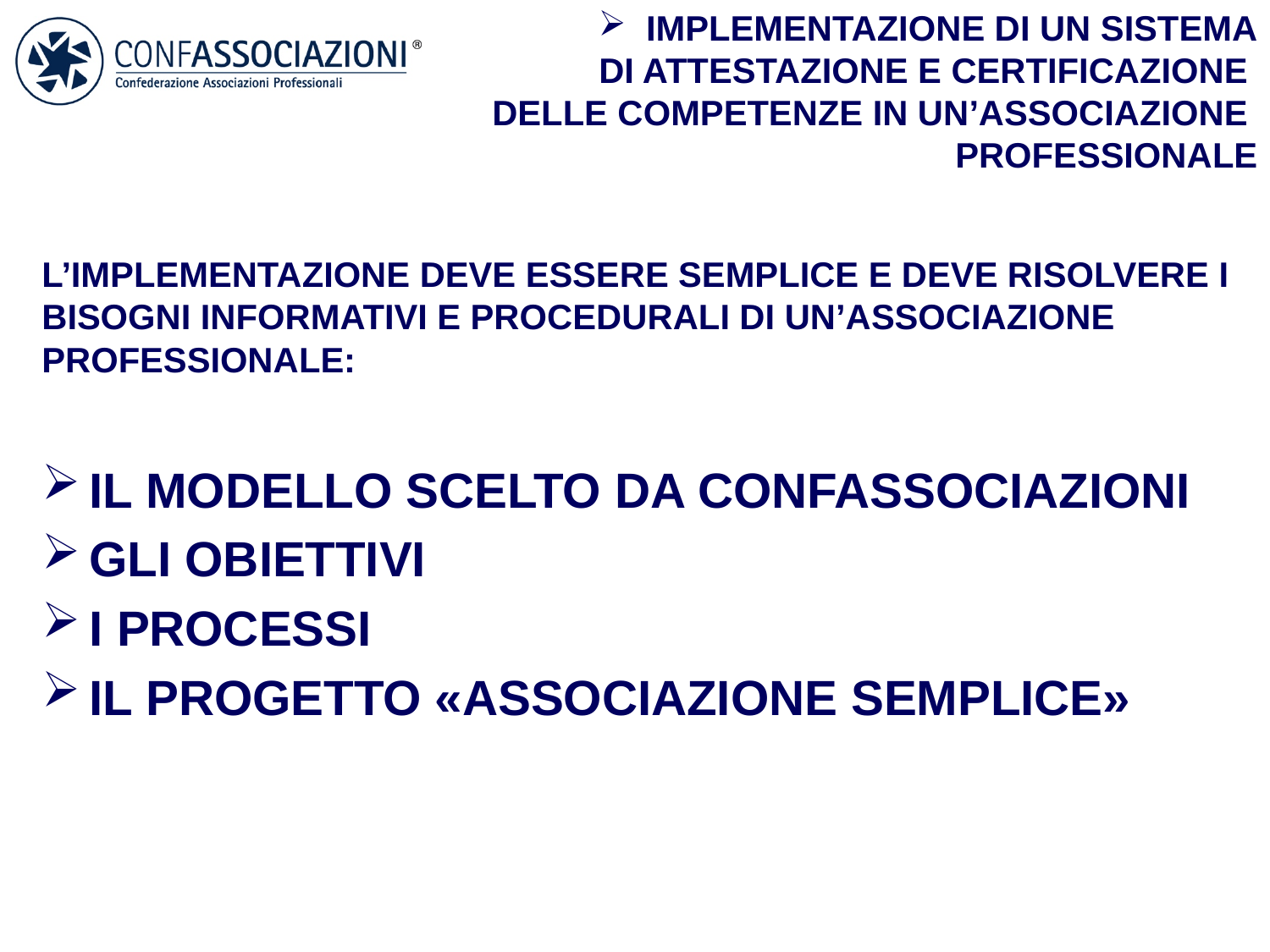

IMPLEMENTAZIONE DI UN SISTEMA
DI ATTESTAZIONE E CERTIFICAZIONE
DELLE COMPETENZE IN UN’ASSOCIAZIONE
PROFESSIONALE
L’IMPLEMENTAZIONE DEVE ESSERE SEMPLICE E DEVE RISOLVERE I BISOGNI INFORMATIVI E PROCEDURALI DI UN’ASSOCIAZIONE PROFESSIONALE:

IL MODELLO SCELTO DA CONFASSOCIAZIONI
GLI OBIETTIVI
I PROCESSI
IL PROGETTO «ASSOCIAZIONE SEMPLICE»